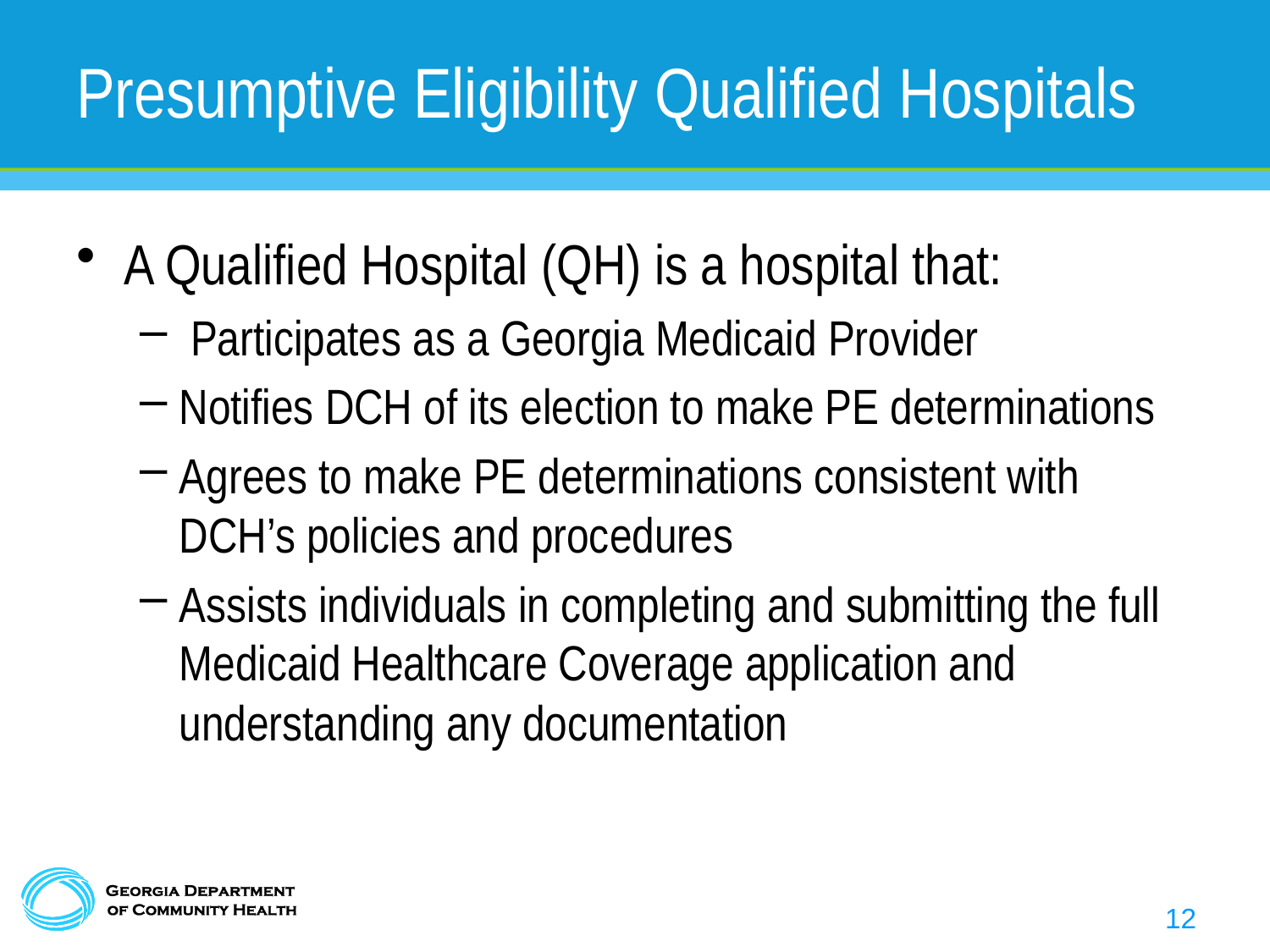

# Presumptive Eligibility Qualified Hospitals
A Qualified Hospital (QH) is a hospital that:
 Participates as a Georgia Medicaid Provider
Notifies DCH of its election to make PE determinations
Agrees to make PE determinations consistent with DCH’s policies and procedures
Assists individuals in completing and submitting the full Medicaid Healthcare Coverage application and understanding any documentation